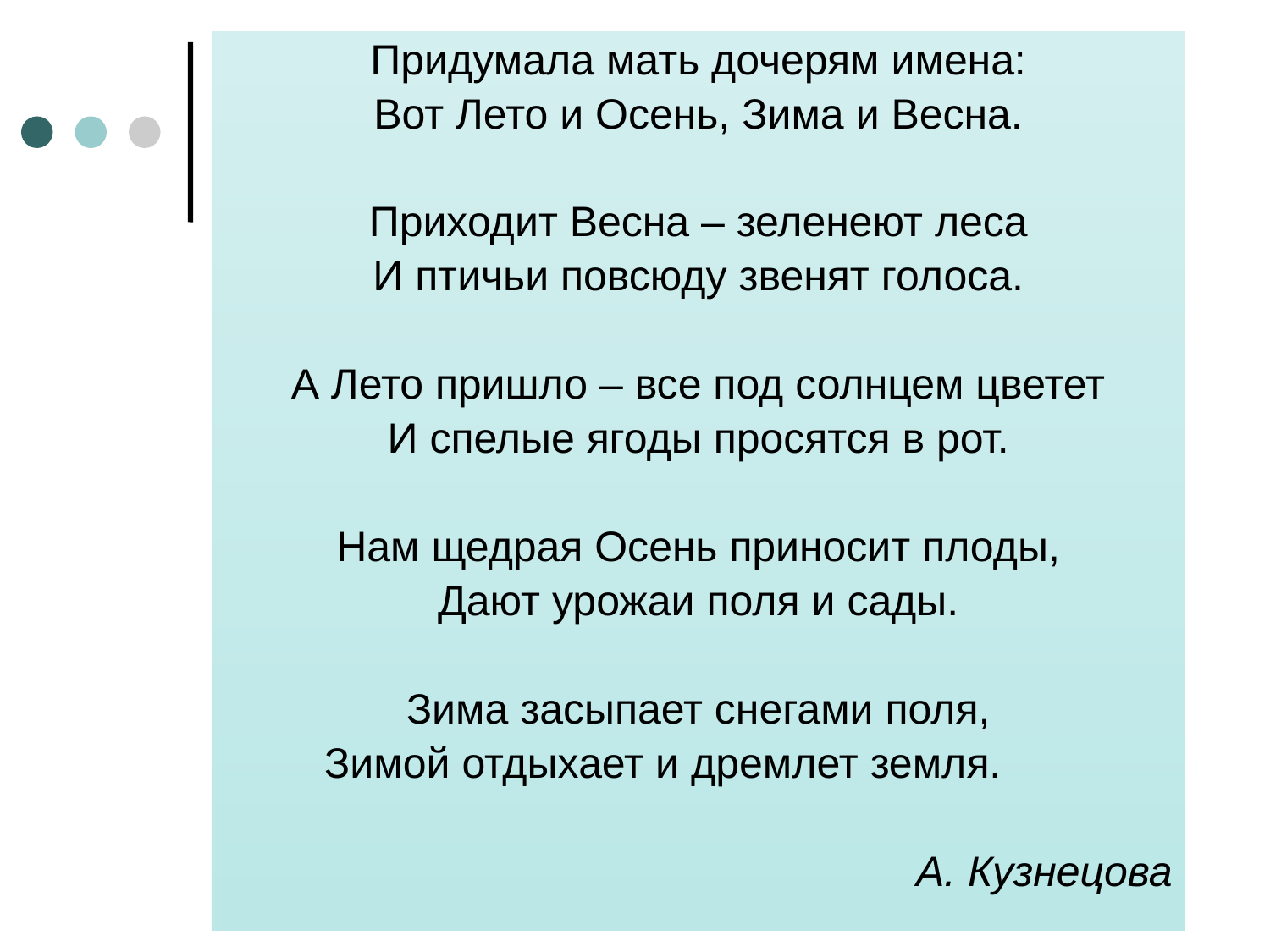

Придумала мать дочерям имена:
Вот Лето и Осень, Зима и Весна.

Приходит Весна – зеленеют леса
И птичьи повсюду звенят голоса.

А Лето пришло – все под солнцем цветет
И спелые ягоды просятся в рот.

Нам щедрая Осень приносит плоды,
Дают урожаи поля и сады.

Зима засыпает снегами поля,
Зимой отдыхает и дремлет земля.

А. Кузнецова